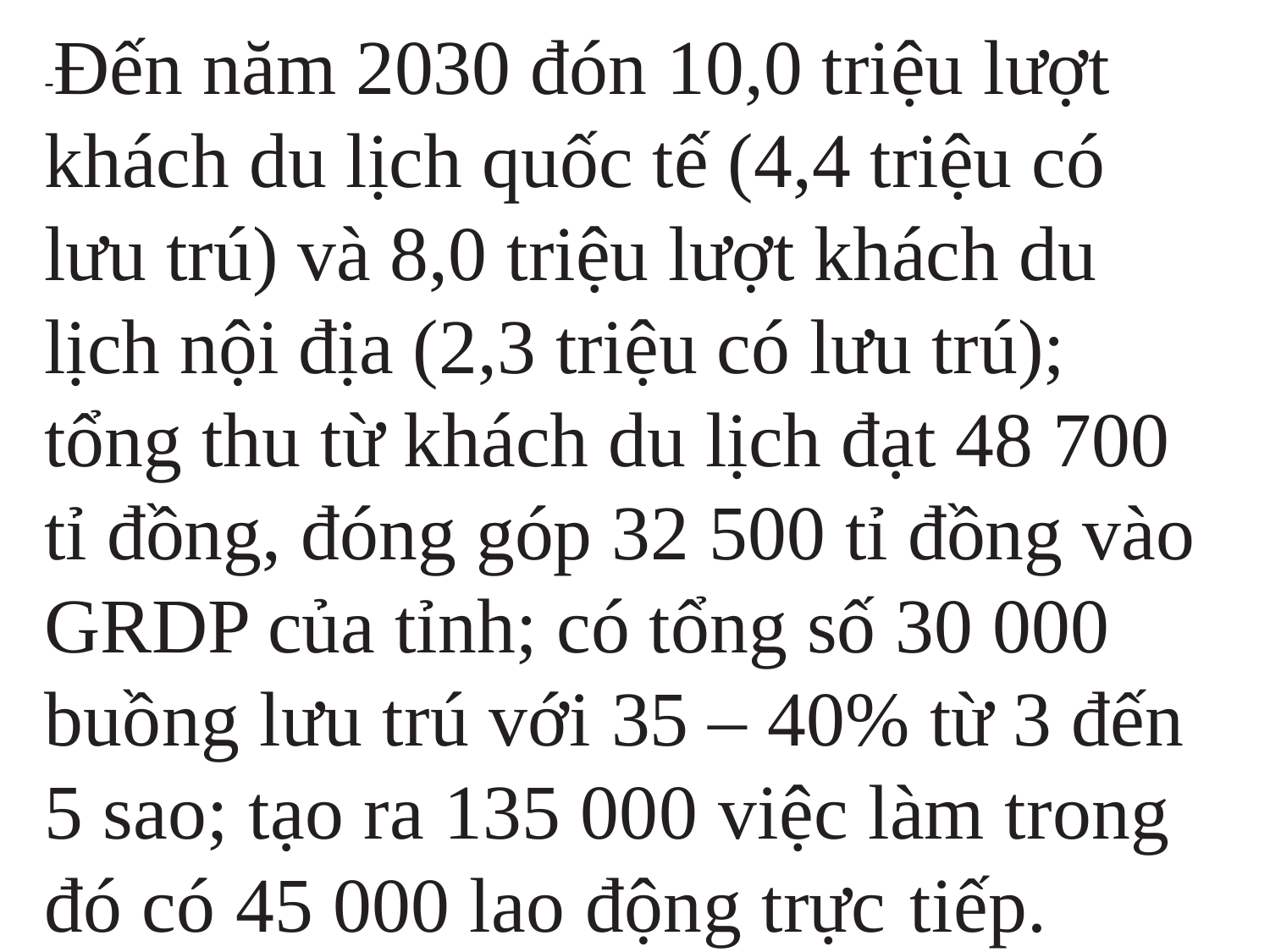

-Đến năm 2030 đón 10,0 triệu lượt khách du lịch quốc tế (4,4 triệu có lưu trú) và 8,0 triệu lượt khách du lịch nội địa (2,3 triệu có lưu trú); tổng thu từ khách du lịch đạt 48 700 tỉ đồng, đóng góp 32 500 tỉ đồng vào GRDP của tỉnh; có tổng số 30 000 buồng lưu trú với 35 – 40% từ 3 đến 5 sao; tạo ra 135 000 việc làm trong đó có 45 000 lao động trực tiếp.